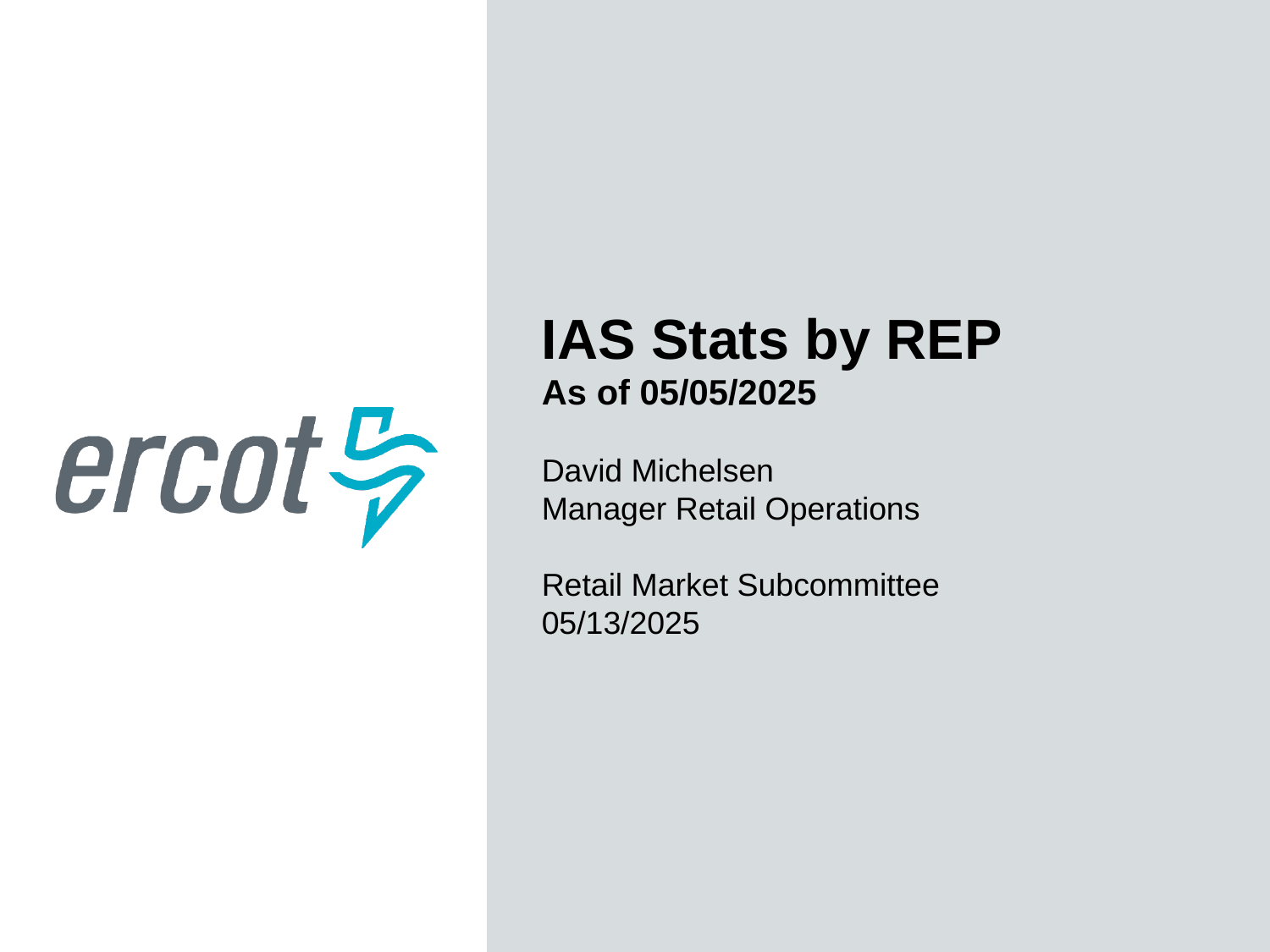

IAS Stats by REP
As of 05/05/2025

David Michelsen
Manager Retail Operations

Retail Market Subcommittee
05/13/2025